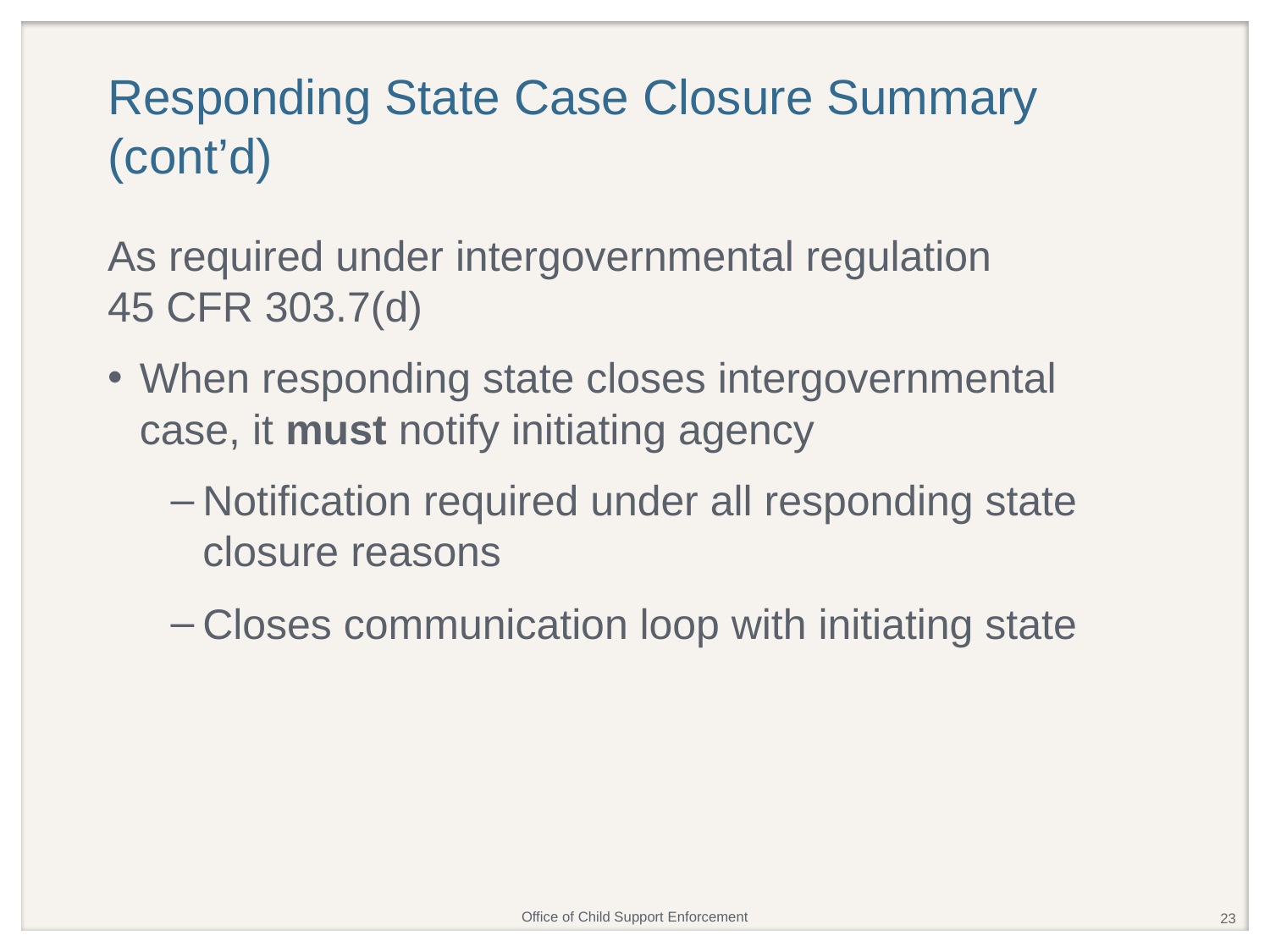

# Responding State Case Closure Summary (cont’d)
As required under intergovernmental regulation
45 CFR 303.7(d)
When responding state closes intergovernmental case, it must notify initiating agency
Notification required under all responding state closure reasons
Closes communication loop with initiating state

23